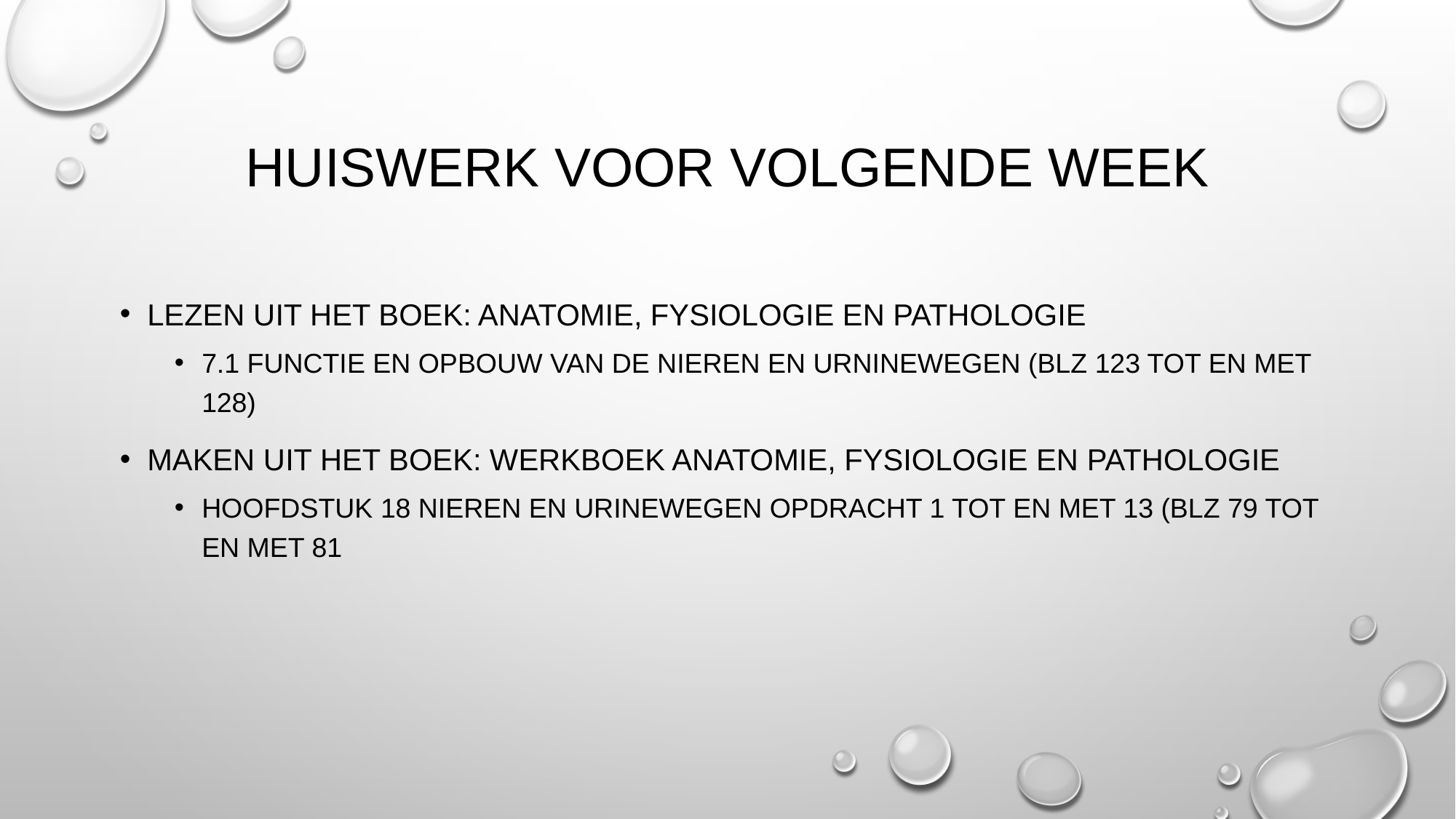

# Huiswerk voor volgende week
Lezen uit het boek: anatomie, fysiologie en pathologie
7.1 functie en opbouw van de nieren en urninewegen (blz 123 tot en met 128)
Maken uit het boek: werkboek Anatomie, Fysiologie en pathologie
Hoofdstuk 18 nieren en urinewegen opdracht 1 tot en met 13 (blz 79 tot en met 81